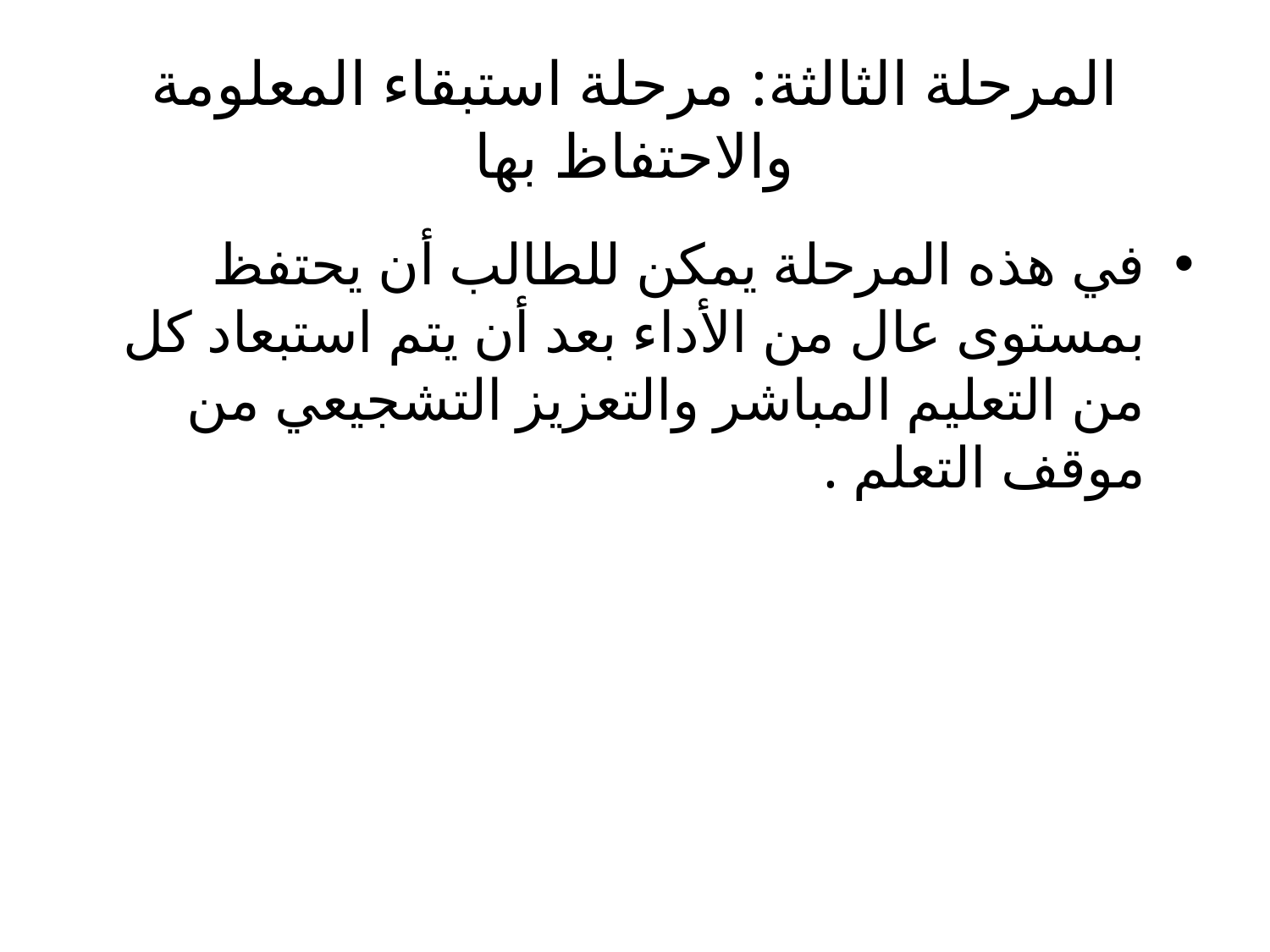

# المرحلة الثالثة: مرحلة استبقاء المعلومة والاحتفاظ بها
في هذه المرحلة يمكن للطالب أن يحتفظ بمستوى عال من الأداء بعد أن يتم استبعاد كل من التعليم المباشر والتعزيز التشجيعي من موقف التعلم .